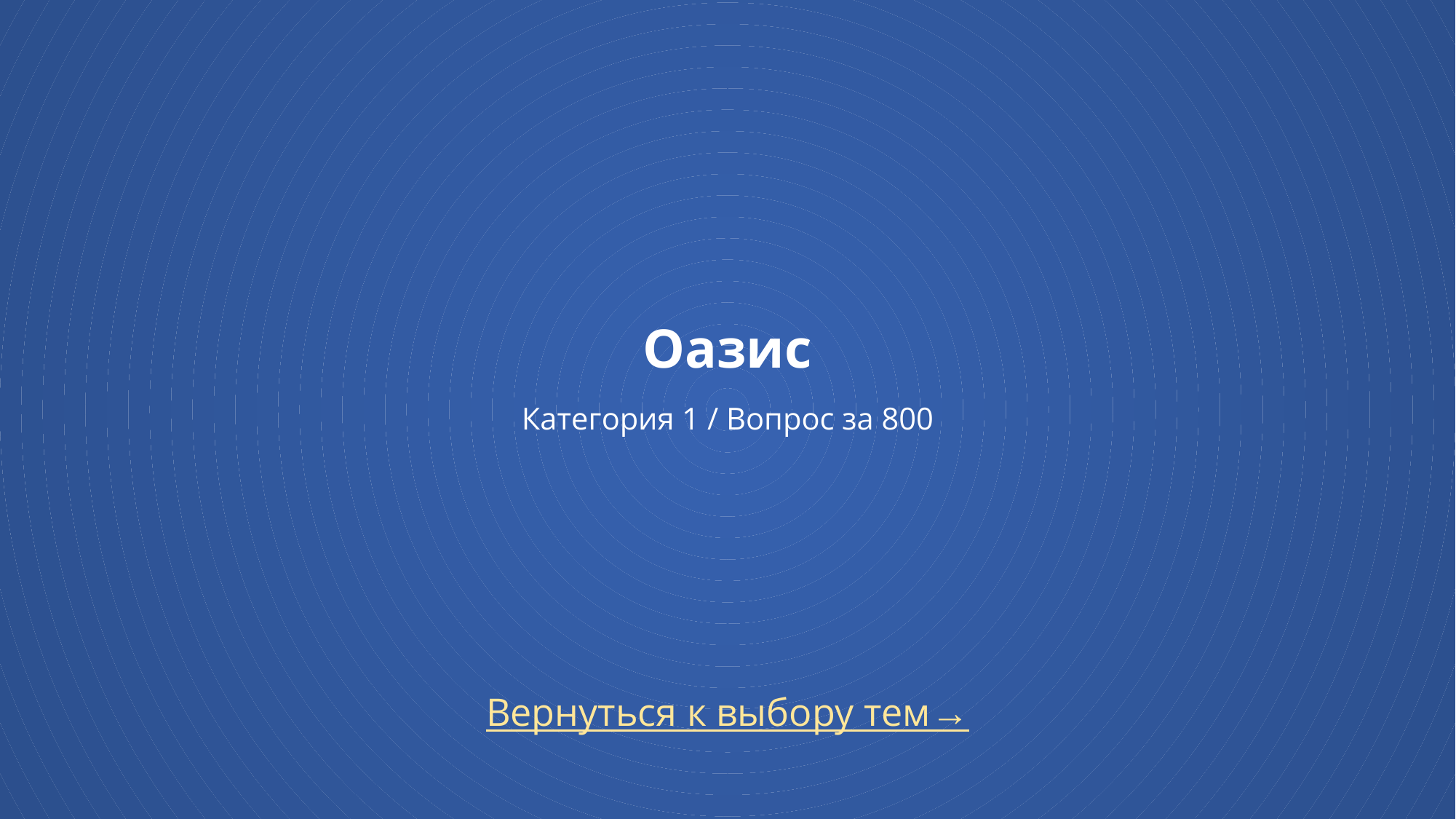

# Оазис Категория 1 / Вопрос за 800
Вернуться к выбору тем→